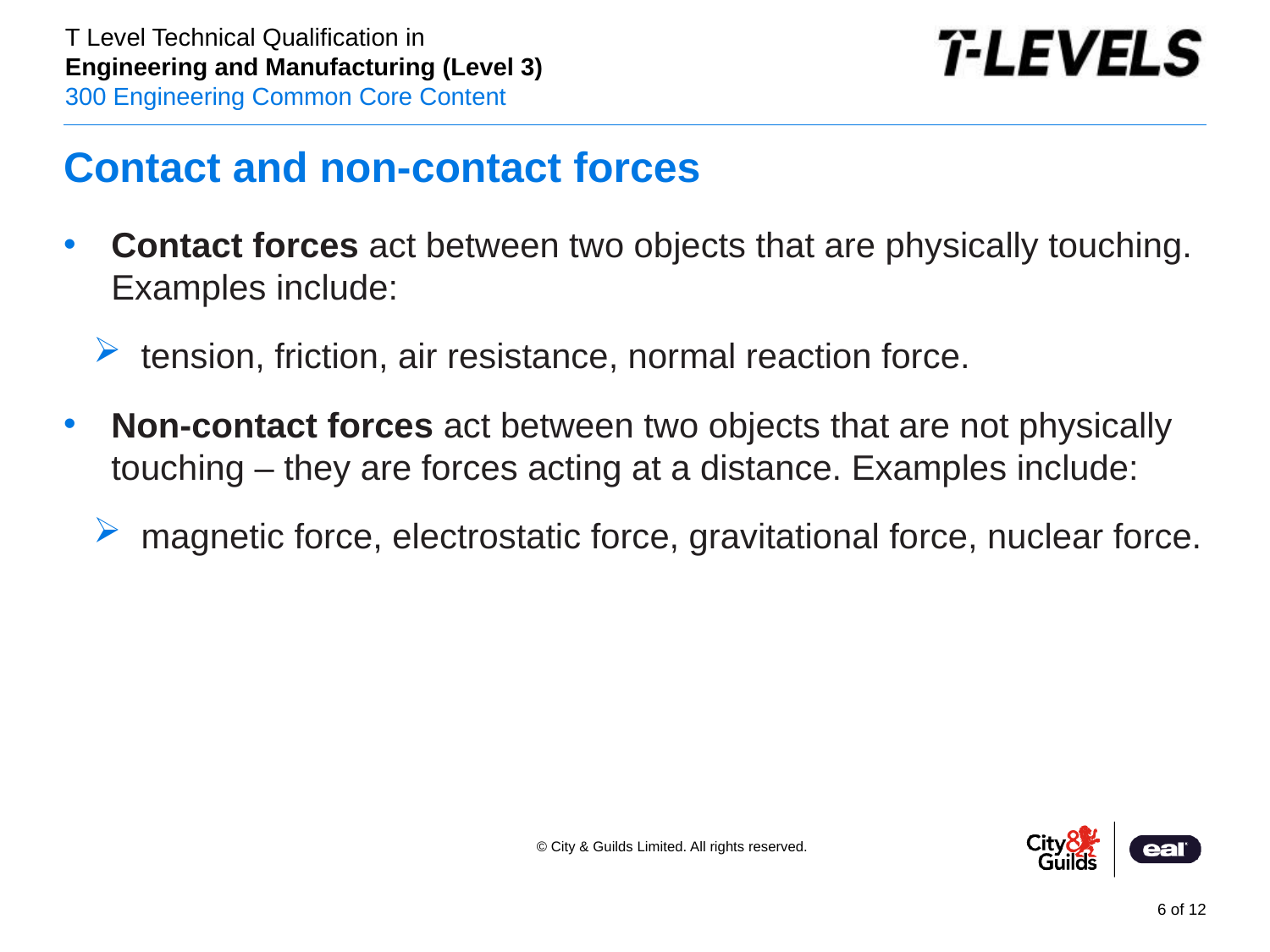

# Contact and non-contact forces
Contact forces act between two objects that are physically touching. Examples include:
tension, friction, air resistance, normal reaction force.
Non-contact forces act between two objects that are not physically touching – they are forces acting at a distance. Examples include:
magnetic force, electrostatic force, gravitational force, nuclear force.